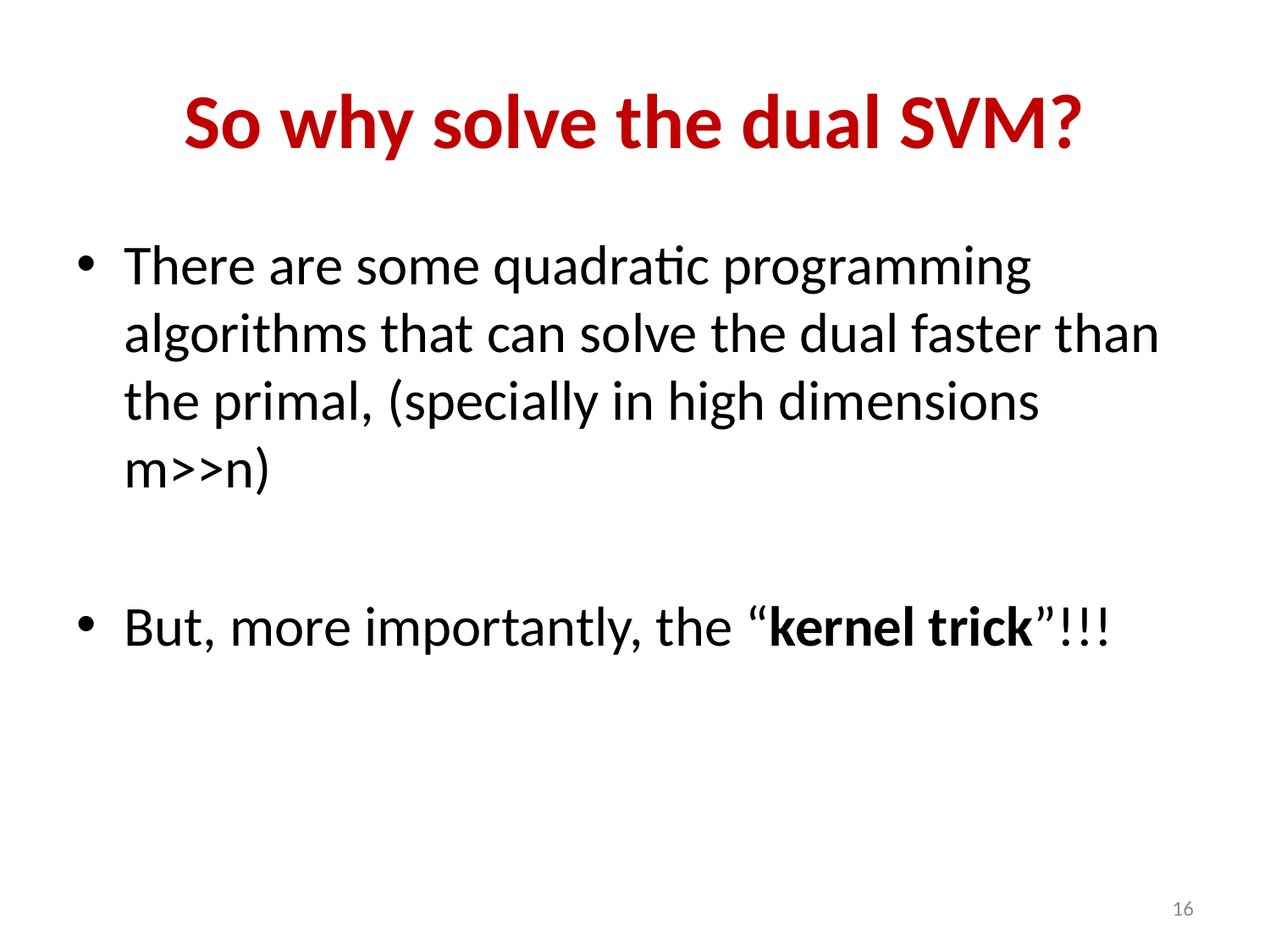

# So why solve the dual SVM?
There are some quadratic programming algorithms that can solve the dual faster than the primal, (specially in high dimensions m>>n)

But, more importantly, the “kernel trick”!!!

16